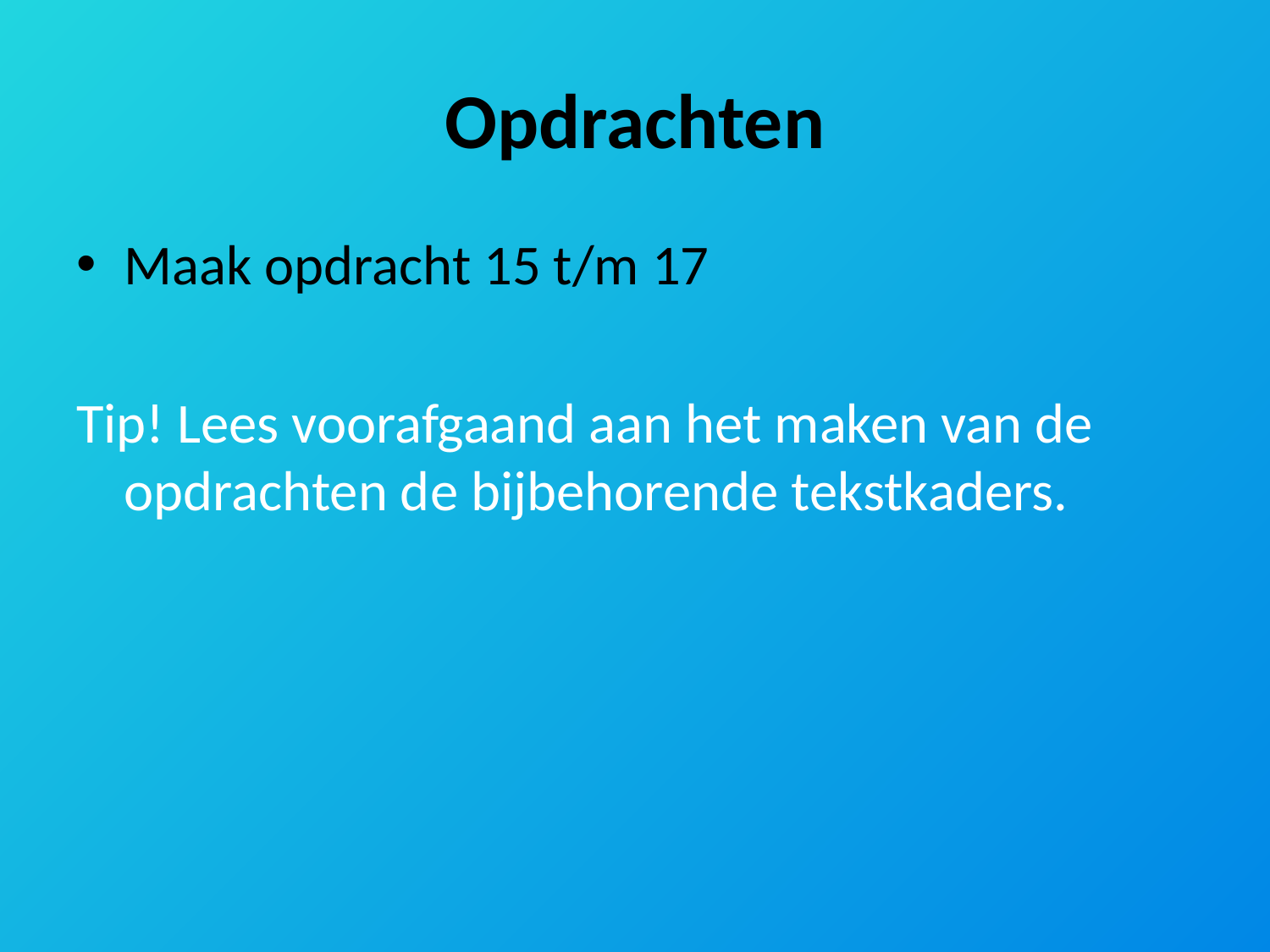

# Opdrachten
Maak opdracht 15 t/m 17

Tip! Lees voorafgaand aan het maken van de opdrachten de bijbehorende tekstkaders.